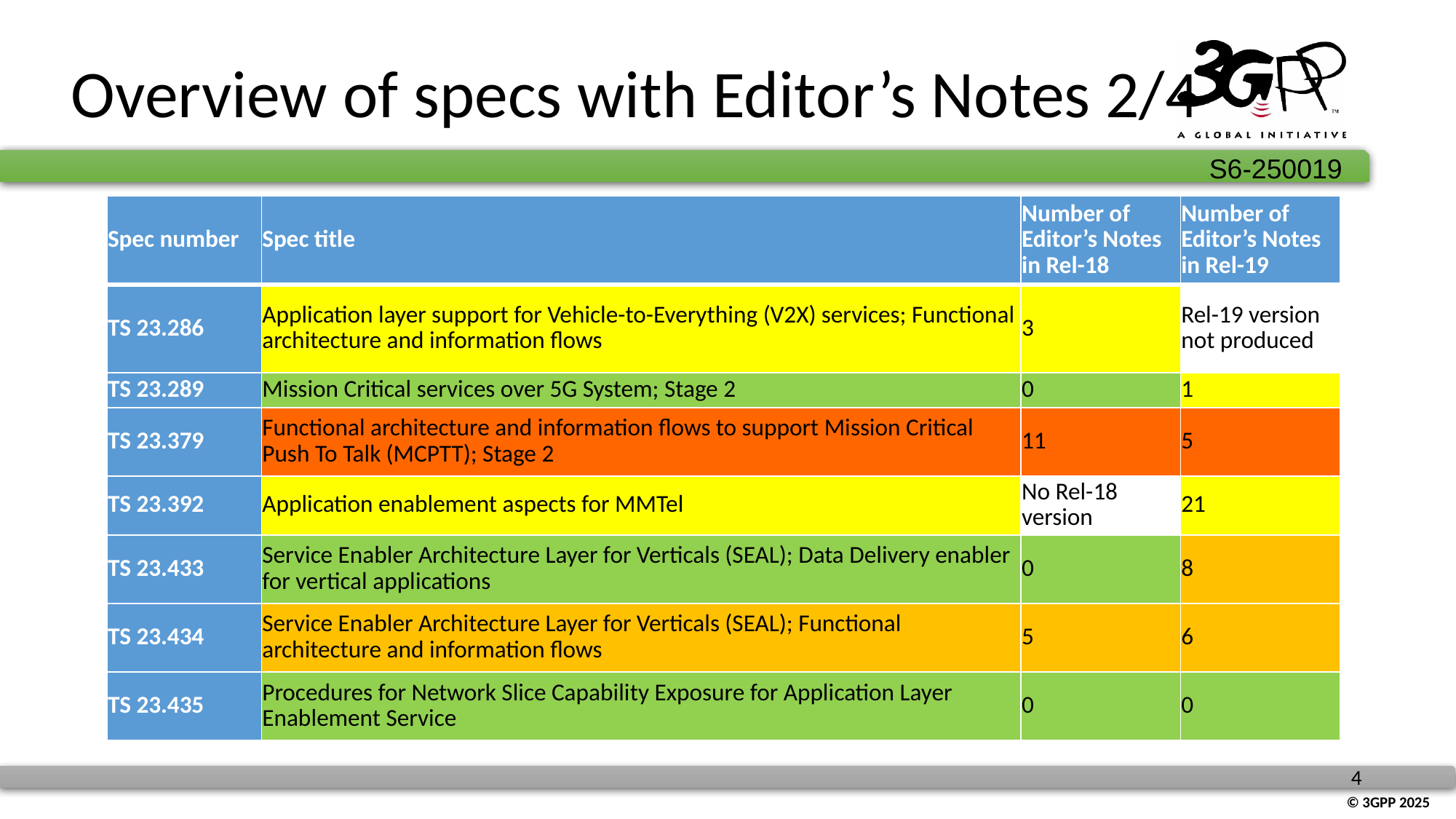

# Overview of specs with Editor’s Notes 2/4
| Spec number | Spec title | Number of Editor’s Notes in Rel-18 | Number of Editor’s Notes in Rel-19 |
| --- | --- | --- | --- |
| TS 23.286 | Application layer support for Vehicle-to-Everything (V2X) services; Functional architecture and information flows | 3 | Rel-19 version not produced |
| TS 23.289 | Mission Critical services over 5G System; Stage 2 | 0 | 1 |
| TS 23.379 | Functional architecture and information flows to support Mission Critical Push To Talk (MCPTT); Stage 2 | 11 | 5 |
| TS 23.392 | Application enablement aspects for MMTel | No Rel-18 version | 21 |
| TS 23.433 | Service Enabler Architecture Layer for Verticals (SEAL); Data Delivery enabler for vertical applications | 0 | 8 |
| TS 23.434 | Service Enabler Architecture Layer for Verticals (SEAL); Functional architecture and information flows | 5 | 6 |
| TS 23.435 | Procedures for Network Slice Capability Exposure for Application Layer Enablement Service | 0 | 0 |